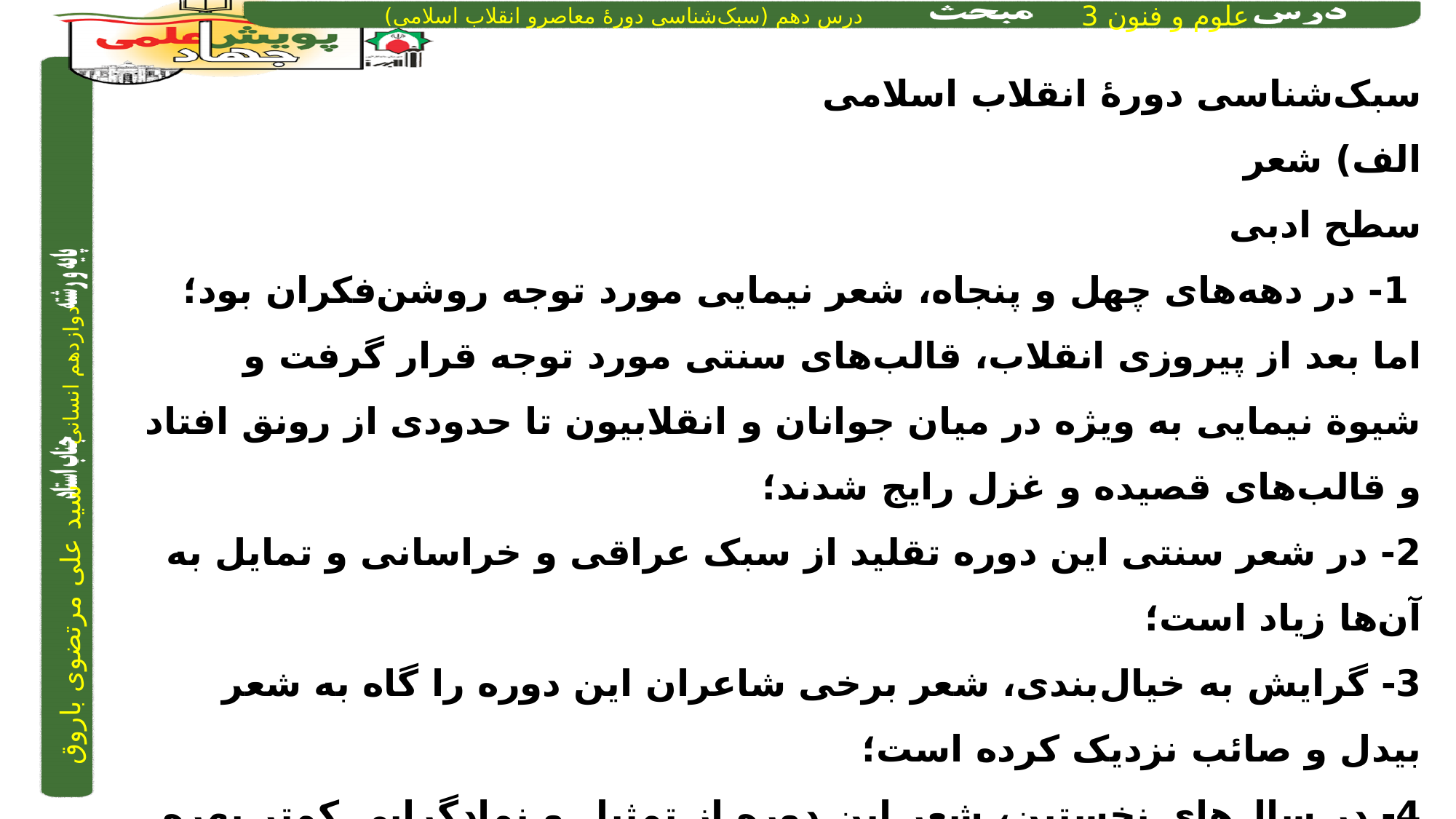

سبک‌شناسی دورۀ انقلاب اسلامی
الف) شعر
سطح ادبی
 1- در دهه‌های چهل و پنجاه، شعر نیمایی مورد توجه روشن‌فکران بود؛ اما بعد از پیروزی انقلاب، قالب‌های سنتی مورد توجه قرار گرفت و شیوة نیمایی به ویژه در میان جوانان و انقلابیون تا حدودی از رونق افتاد و قالب‌های قصیده و غزل رایج شدند؛
2- در شعر سنتی این دوره تقلید از سبک عراقی و خراسانی و تمایل به آن‌ها زیاد است؛
3- گرایش به خیال‌بندی، شعر برخی شاعران این دوره را گاه به شعر بیدل و صائب نزدیک کرده است؛
4- در سال‌های نخستین، شعر این دوره از تمثیل و نمادگرایی کمتر بهره گرفته است و شاعران به صراحت بیان روی آورده‌اند؛ اما به تدریج با الهام از فرهنگ اسلامی، تمثیل و نماد در ادبیات راه پیدا کرده است.